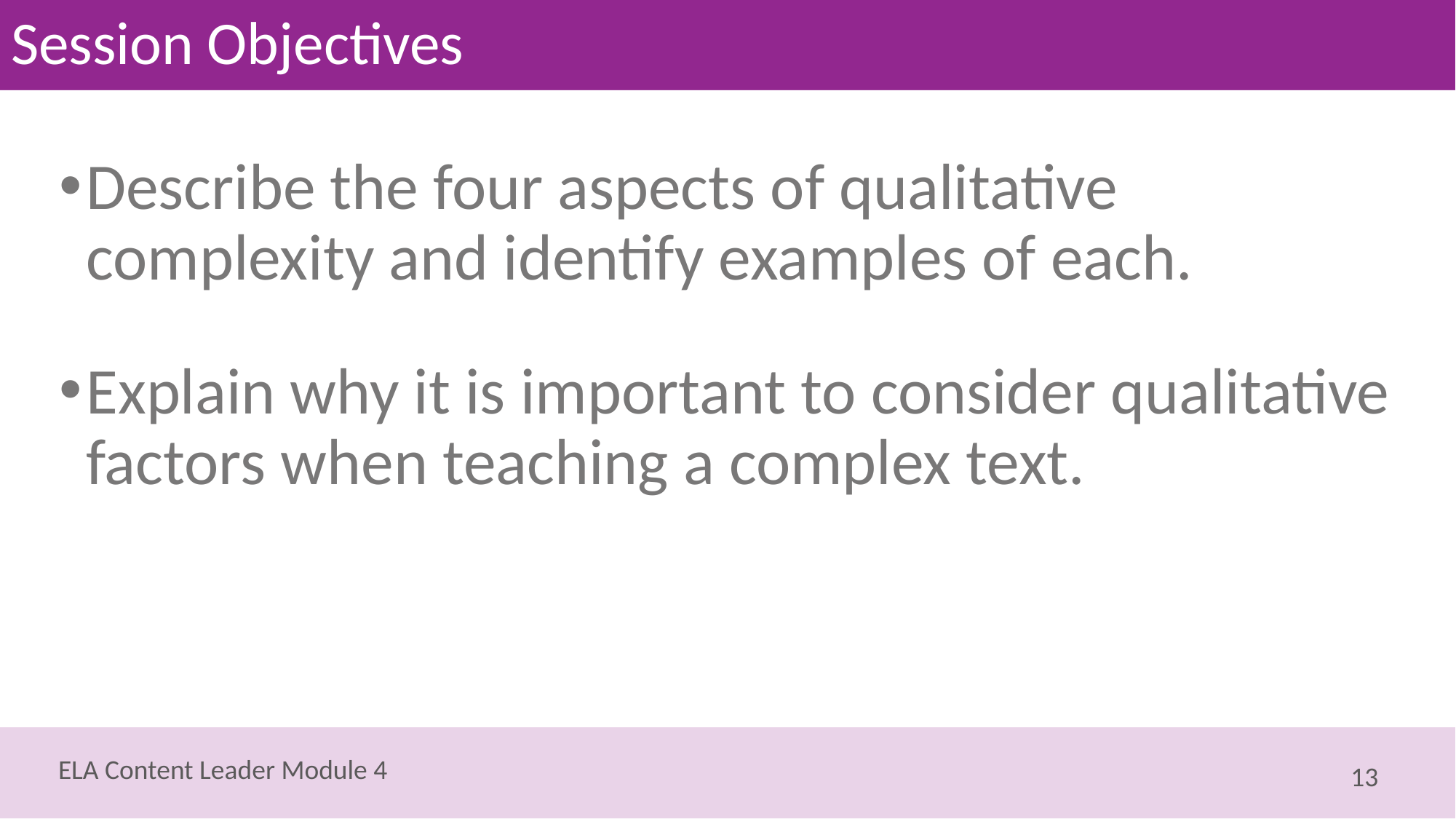

# Session Objectives

Describe the four aspects of qualitative complexity and identify examples of each.

Explain why it is important to consider qualitative factors when teaching a complex text.
13